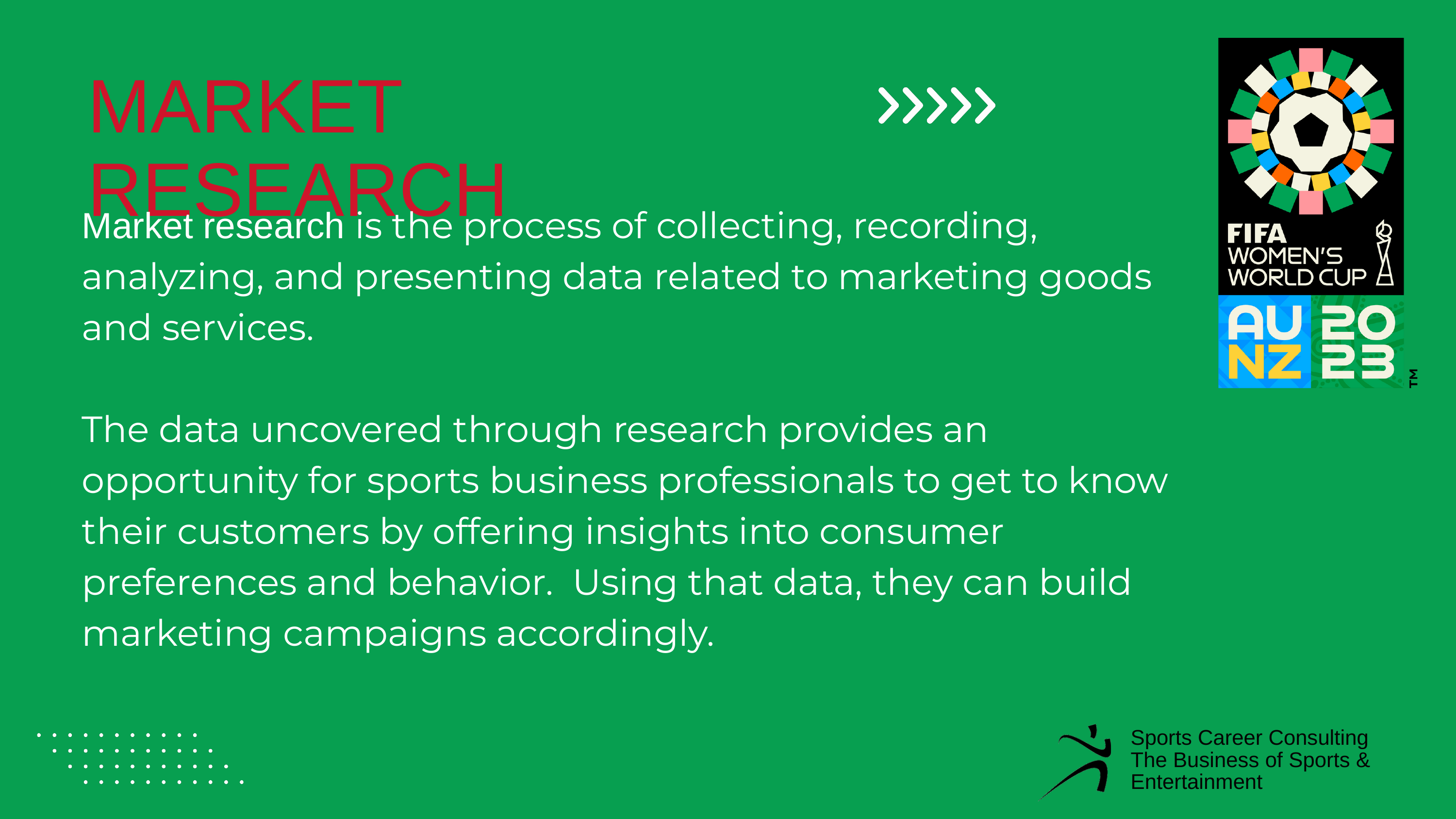

MARKET RESEARCH

Market research is the process of collecting, recording, analyzing, and presenting data related to marketing goods and services.

The data uncovered through research provides an opportunity for sports business professionals to get to know their customers by offering insights into consumer preferences and behavior.  Using that data, they can build marketing campaigns accordingly.

Sports Career Consulting
The Business of Sports & Entertainment